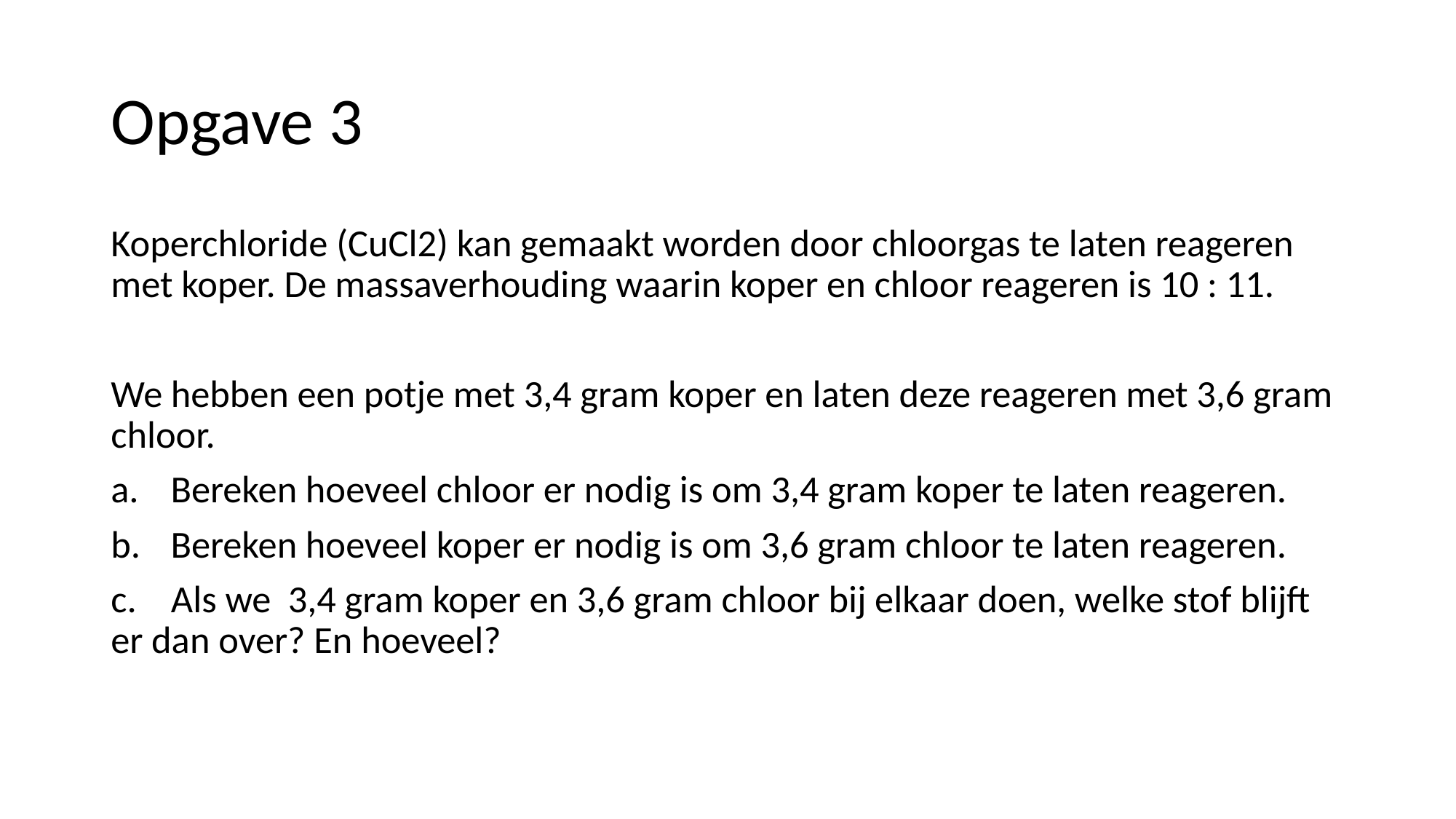

# Opgave 3
Koperchloride (CuCl2) kan gemaakt worden door chloorgas te laten reageren met koper. De massaverhouding waarin koper en chloor reageren is 10 : 11.

We hebben een potje met 3,4 gram koper en laten deze reageren met 3,6 gram chloor.
Bereken hoeveel chloor er nodig is om 3,4 gram koper te laten reageren.
Bereken hoeveel koper er nodig is om 3,6 gram chloor te laten reageren.
c.    Als we  3,4 gram koper en 3,6 gram chloor bij elkaar doen, welke stof blijft er dan over? En hoeveel?